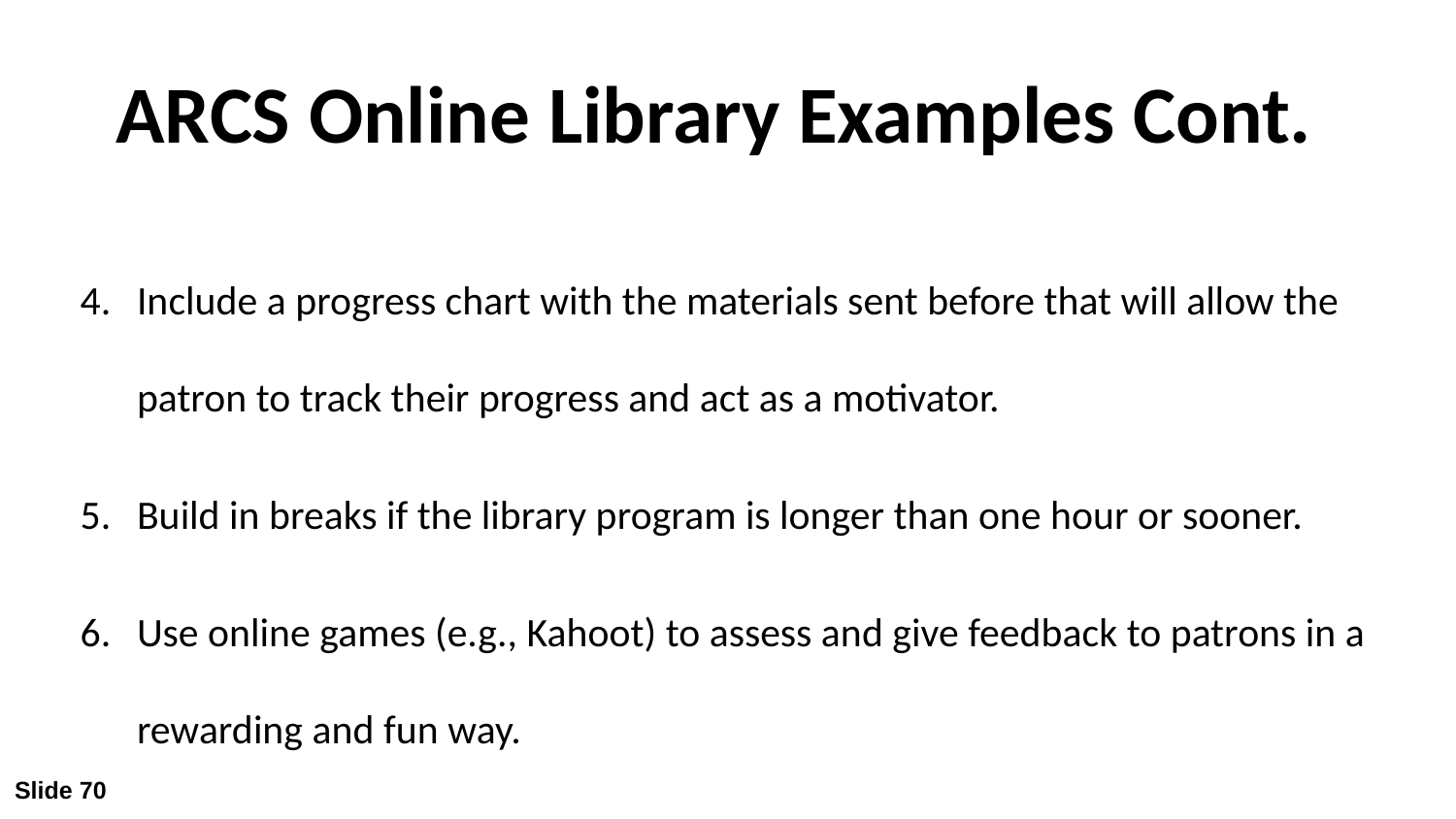

# ARCS Online Library Examples Cont.
Include a progress chart with the materials sent before that will allow the patron to track their progress and act as a motivator.
Build in breaks if the library program is longer than one hour or sooner.
Use online games (e.g., Kahoot) to assess and give feedback to patrons in a rewarding and fun way.
Slide 70